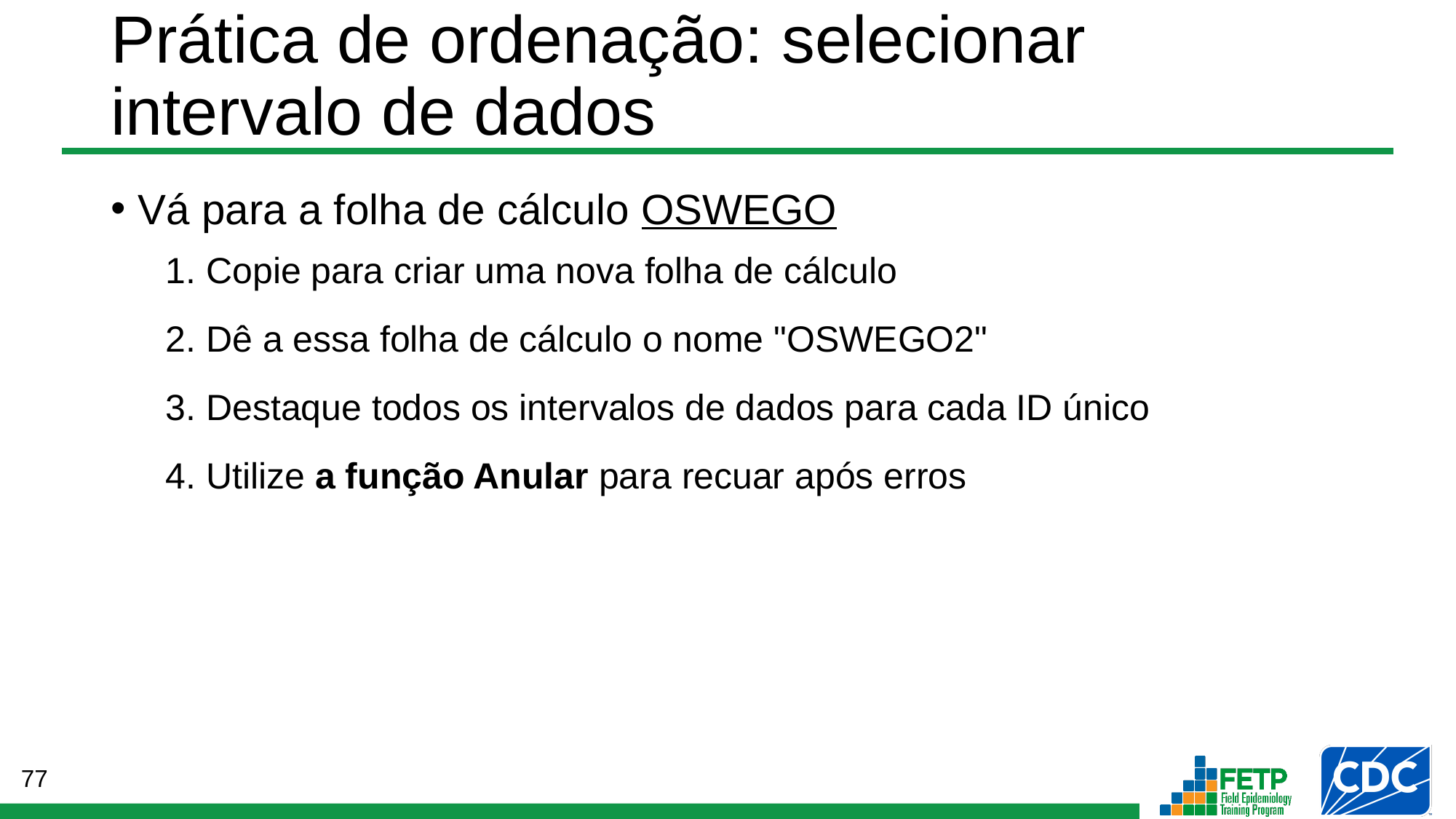

# Prática de ordenação: selecionar intervalo de dados
Vá para a folha de cálculo OSWEGO
Copie para criar uma nova folha de cálculo
Dê a essa folha de cálculo o nome "OSWEGO2"
Destaque todos os intervalos de dados para cada ID único
Utilize a função Anular para recuar após erros